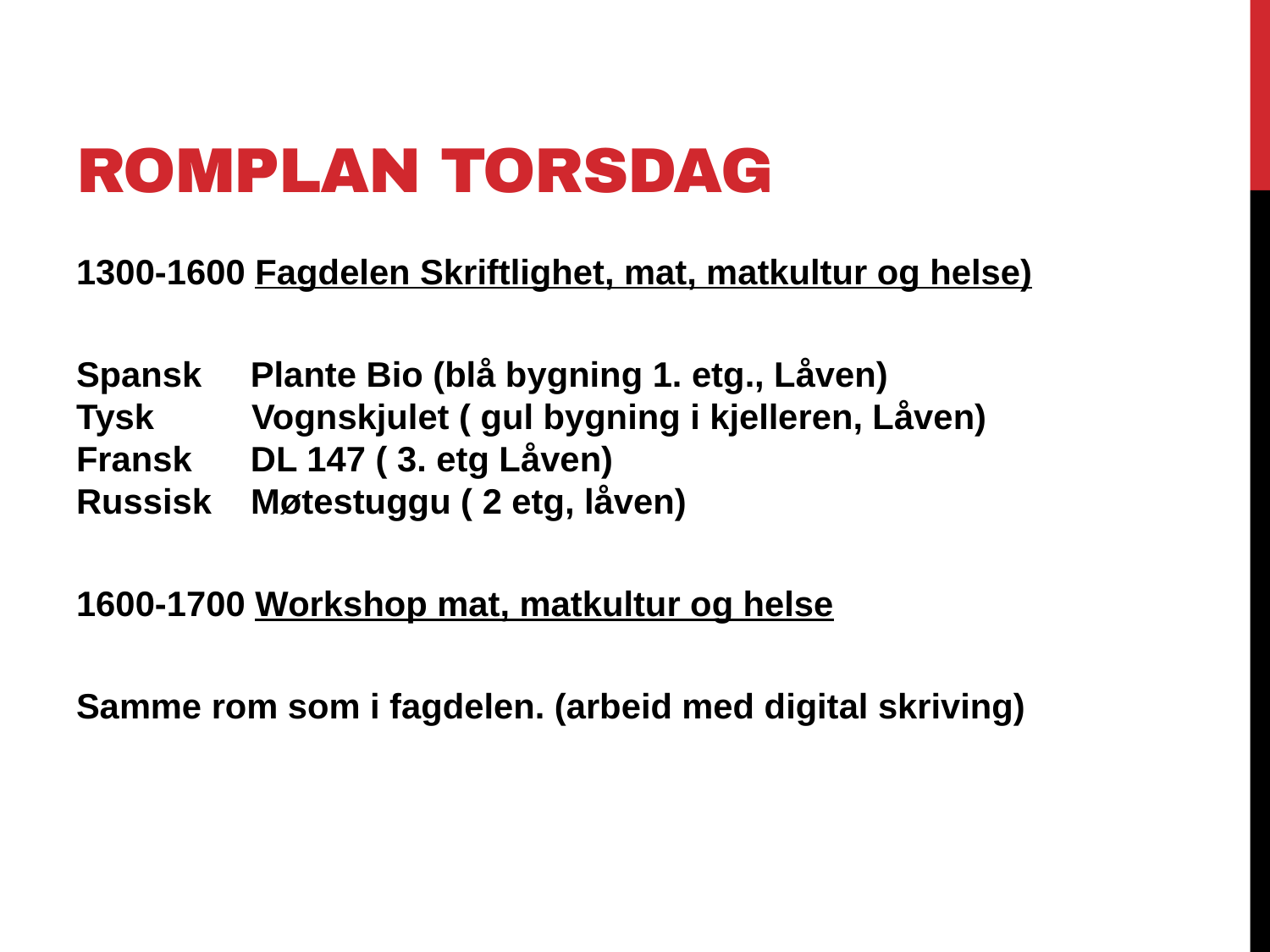

# Romplan torsdag
1300-1600 Fagdelen Skriftlighet, mat, matkultur og helse)
Spansk     Plante Bio (blå bygning 1. etg., Låven)
Tysk          Vognskjulet ( gul bygning i kjelleren, Låven)
Fransk      DL 147 ( 3. etg Låven)
Russisk    Møtestuggu ( 2 etg, låven)
1600-1700 Workshop mat, matkultur og helse
Samme rom som i fagdelen. (arbeid med digital skriving)